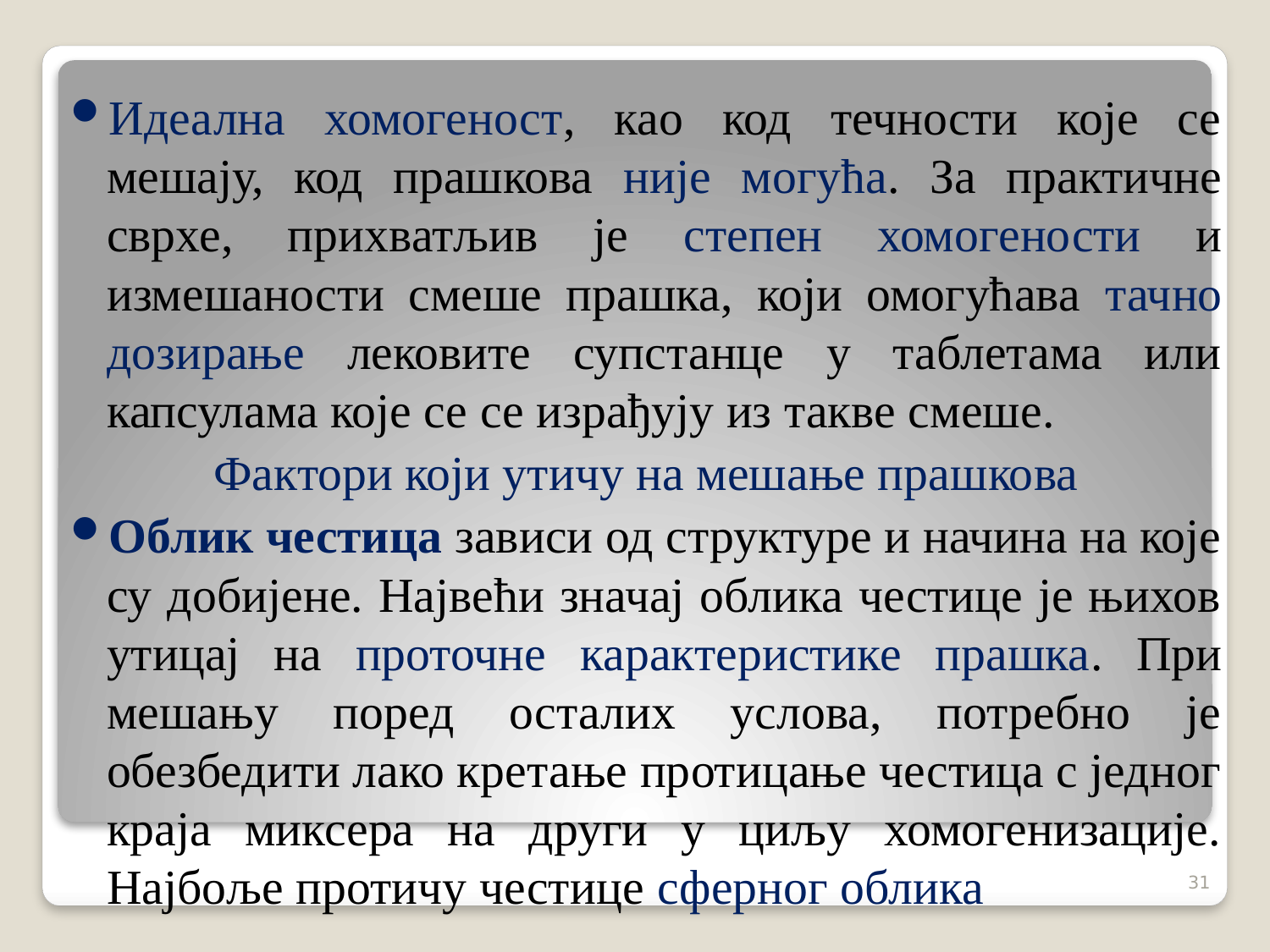

Идеална хомогеност, као код течности које се мешају, код прашкова није могућа. За практичне сврхе, прихватљив је степен хомогености и измешаности смеше прашка, који омогућава тачно дозирање лековите супстанце у таблетама или капсулама које се се израђују из такве смеше.
Фактори који утичу на мешање прашкова
Облик честица зависи од структуре и начина на које су добијене. Највећи значај облика честице је њихов утицај на проточне карактеристике прашка. При мешању поред осталих услова, потребно је обезбедити лако кретање протицање честица с једног краја миксера на други у циљу хомогенизације. Најбоље протичу честице сферног облика

31